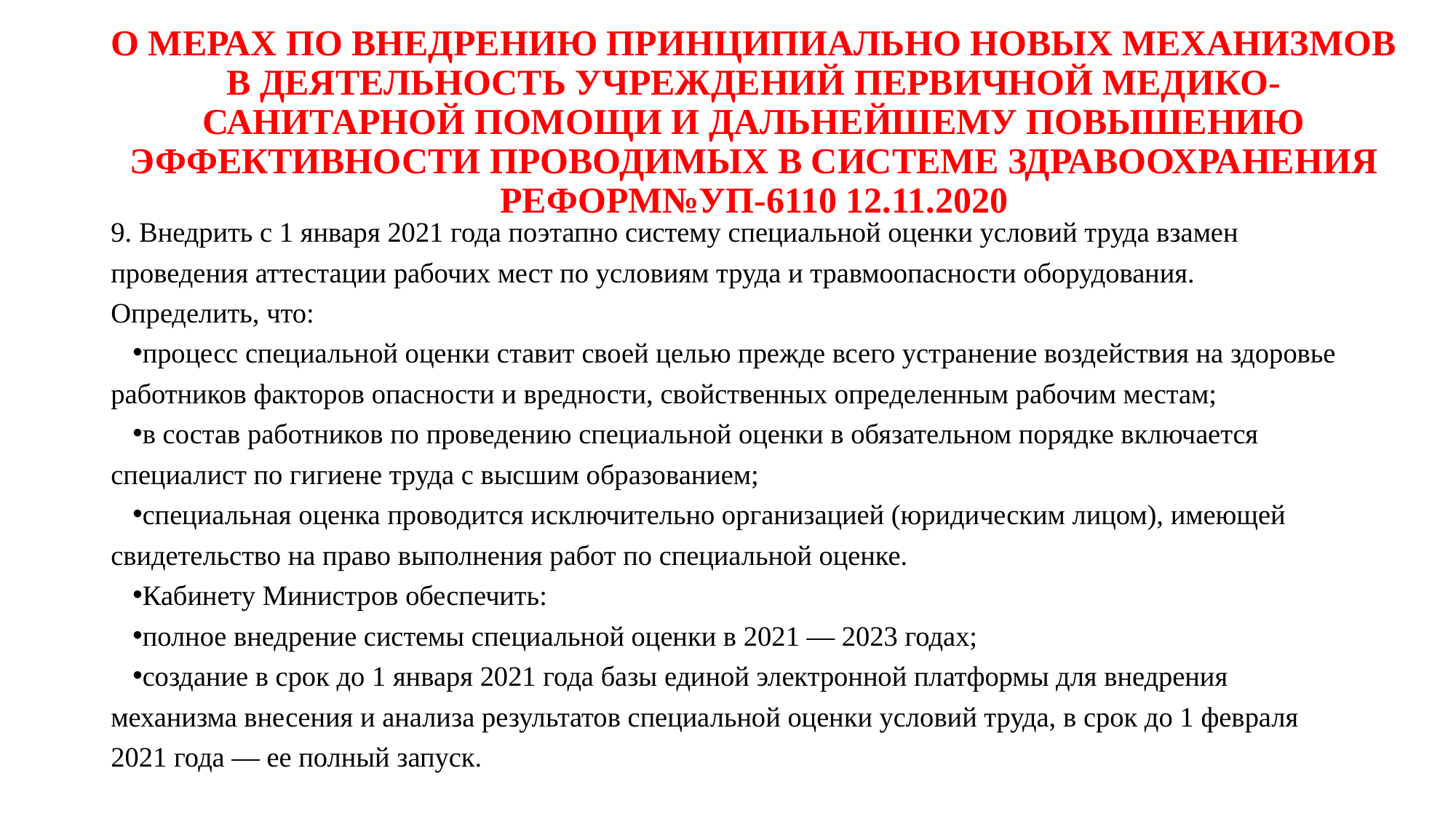

# О МЕРАХ ПО ВНЕДРЕНИЮ ПРИНЦИПИАЛЬНО НОВЫХ МЕХАНИЗМОВ В ДЕЯТЕЛЬНОСТЬ УЧРЕЖДЕНИЙ ПЕРВИЧНОЙ МЕДИКО-САНИТАРНОЙ ПОМОЩИ И ДАЛЬНЕЙШЕМУ ПОВЫШЕНИЮ ЭФФЕКТИВНОСТИ ПРОВОДИМЫХ В СИСТЕМЕ ЗДРАВООХРАНЕНИЯ РЕФОРМ№УП-6110 12.11.2020
9. Внедрить с 1 января 2021 года поэтапно систему специальной оценки условий труда взамен проведения аттестации рабочих мест по условиям труда и травмоопасности оборудования.
Определить, что:
процесс специальной оценки ставит своей целью прежде всего устранение воздействия на здоровье работников факторов опасности и вредности, свойственных определенным рабочим местам;
в состав работников по проведению специальной оценки в обязательном порядке включается специалист по гигиене труда с высшим образованием;
специальная оценка проводится исключительно организацией (юридическим лицом), имеющей свидетельство на право выполнения работ по специальной оценке.
Кабинету Министров обеспечить:
полное внедрение системы специальной оценки в 2021 — 2023 годах;
создание в срок до 1 января 2021 года базы единой электронной платформы для внедрения механизма внесения и анализа результатов специальной оценки условий труда, в срок до 1 февраля 2021 года — ее полный запуск.